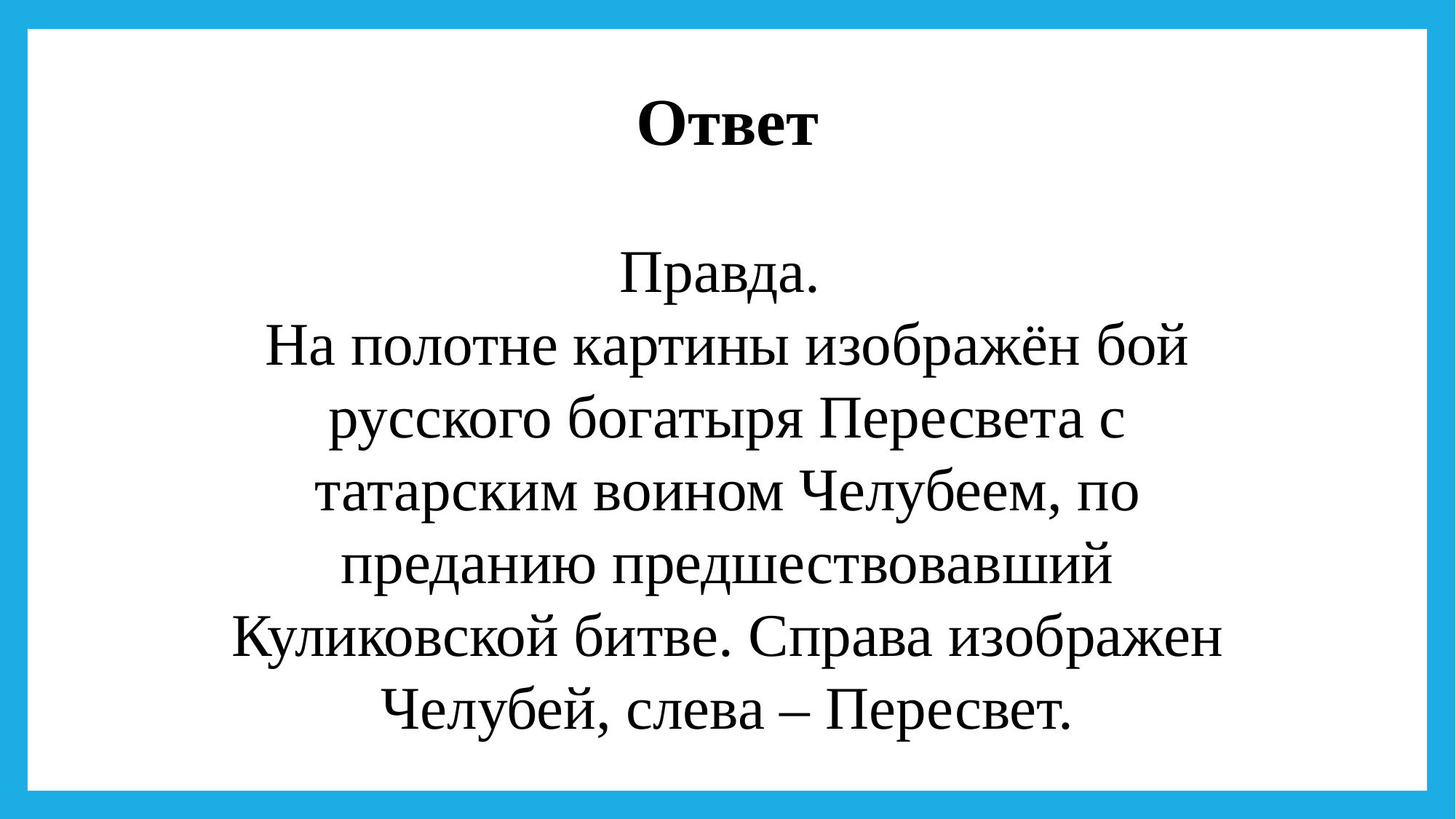

Ответ

Правда.
На полотне картины изображён бой русского богатыря Пересвета с татарским воином Челубеем, по преданию предшествовавший Куликовской битве. Справа изображен Челубей, слева – Пересвет.